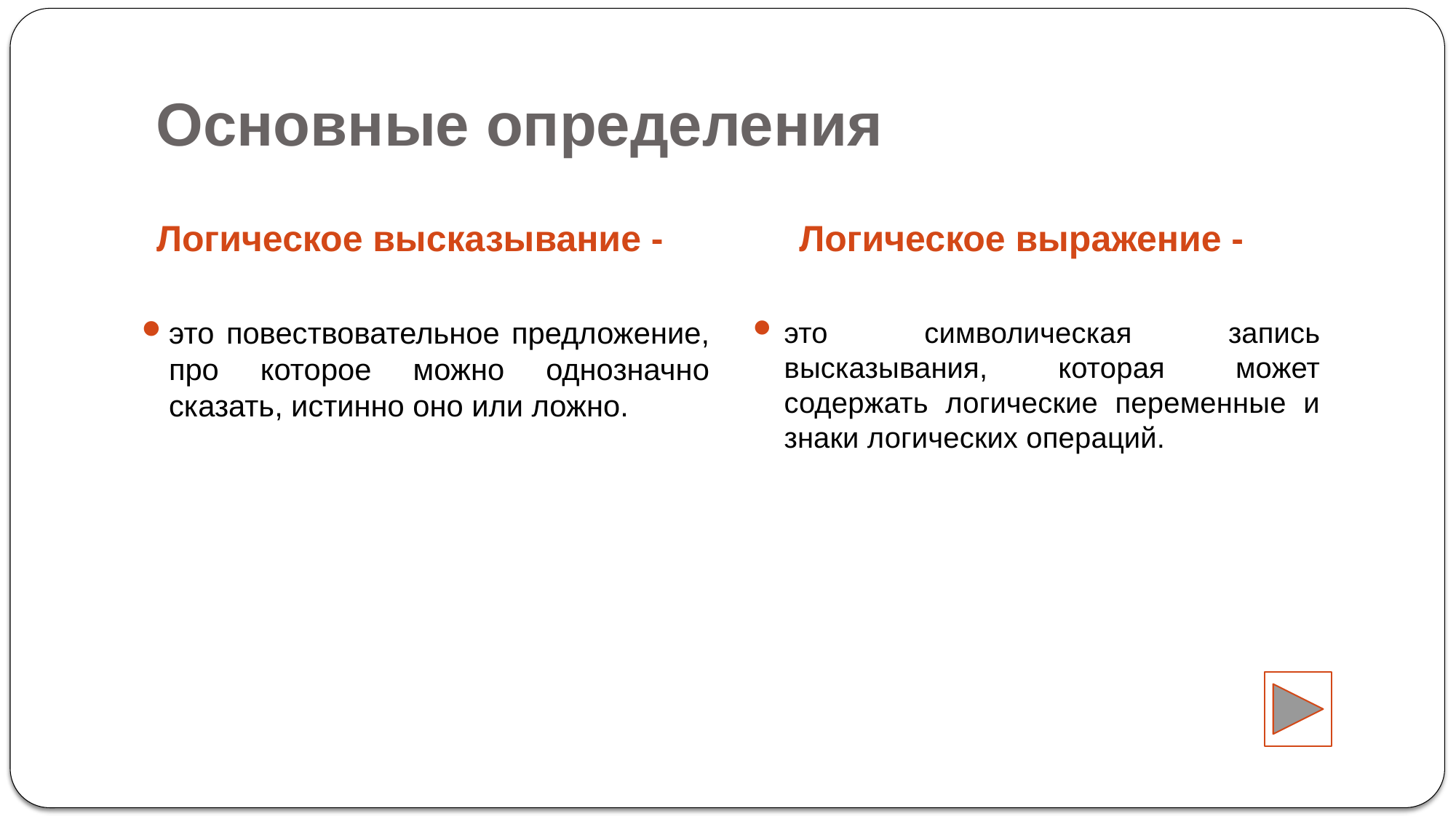

# Основные определения
Логическое высказывание -
Логическое выражение -
это повествовательное предложение, про которое можно однозначно сказать, истинно оно или ложно.
это символическая запись высказывания, которая может содержать логические переменные и знаки логических операций.